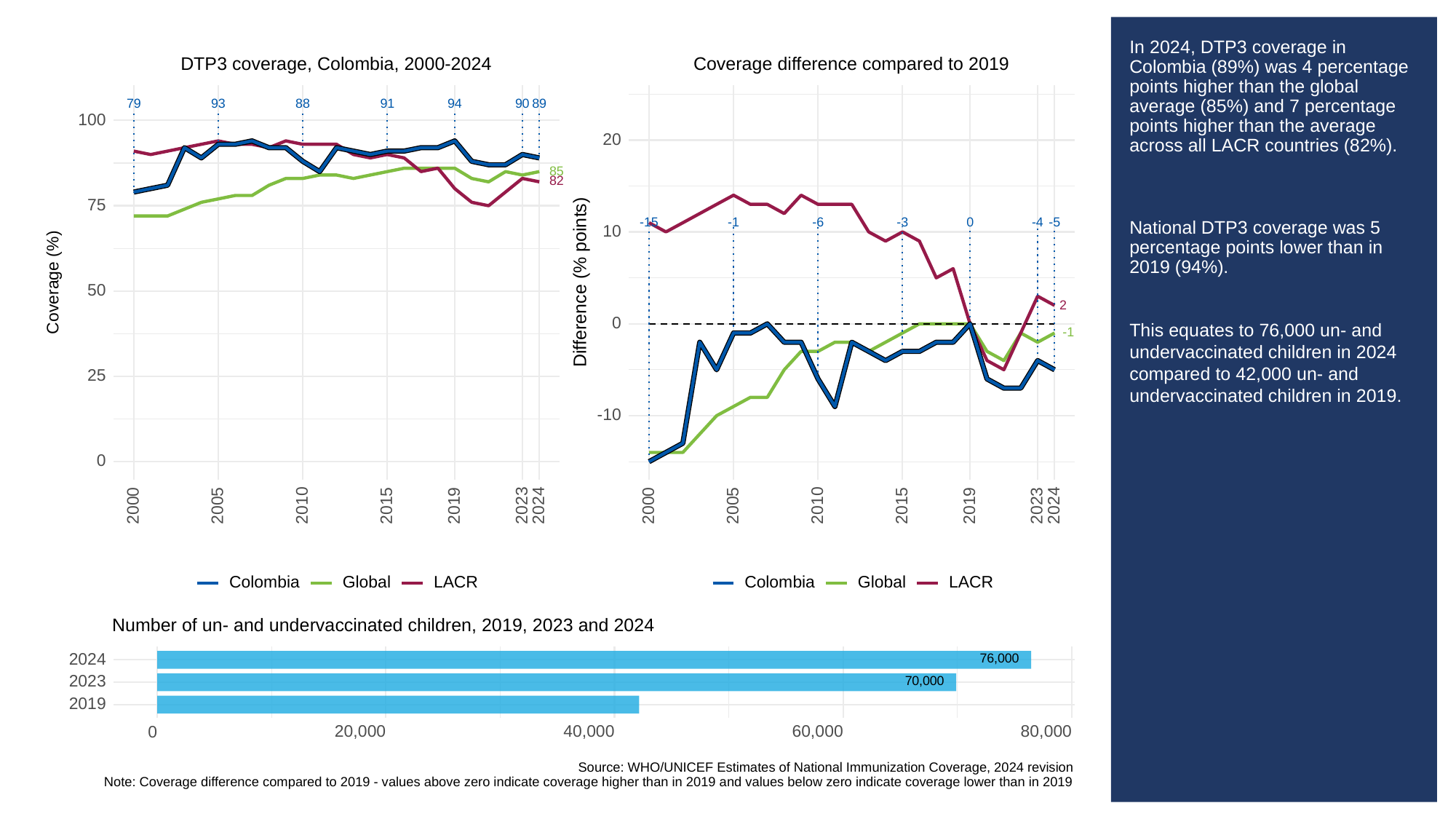

# In 2024, DTP3 coverage in Colombia (89%) was 4 percentage points higher than the global average (85%) and 7 percentage points higher than the average across all LACR countries (82%).

National DTP3 coverage was 5 percentage points lower than in 2019 (94%).

This equates to 76,000 un- and undervaccinated children in 2024 compared to 42,000 un- and undervaccinated children in 2019.

DTP3 coverage, Colombia, 2000-2024
Coverage difference compared to 2019

93
79
88
91
94
90
89

100

20

85

82

75

-3
-15
-6
0
-1
-5
-4
10

Difference (% points)
Coverage (%)

50

2
0

-1

25

-10

0

2023
2023
2000
2005
2010
2015
2019
2024
2000
2005
2010
2015
2019
2024
Colombia
Global
LACR
Colombia
Global
LACR

Number of un- and undervaccinated children, 2019, 2023 and 2024

76,000
2024

70,000
2023

2019

20,000
40,000
60,000
80,000
0
Source: WHO/UNICEF Estimates of National Immunization Coverage, 2024 revision
Note: Coverage difference compared to 2019 - values above zero indicate coverage higher than in 2019 and values below zero indicate coverage lower than in 2019